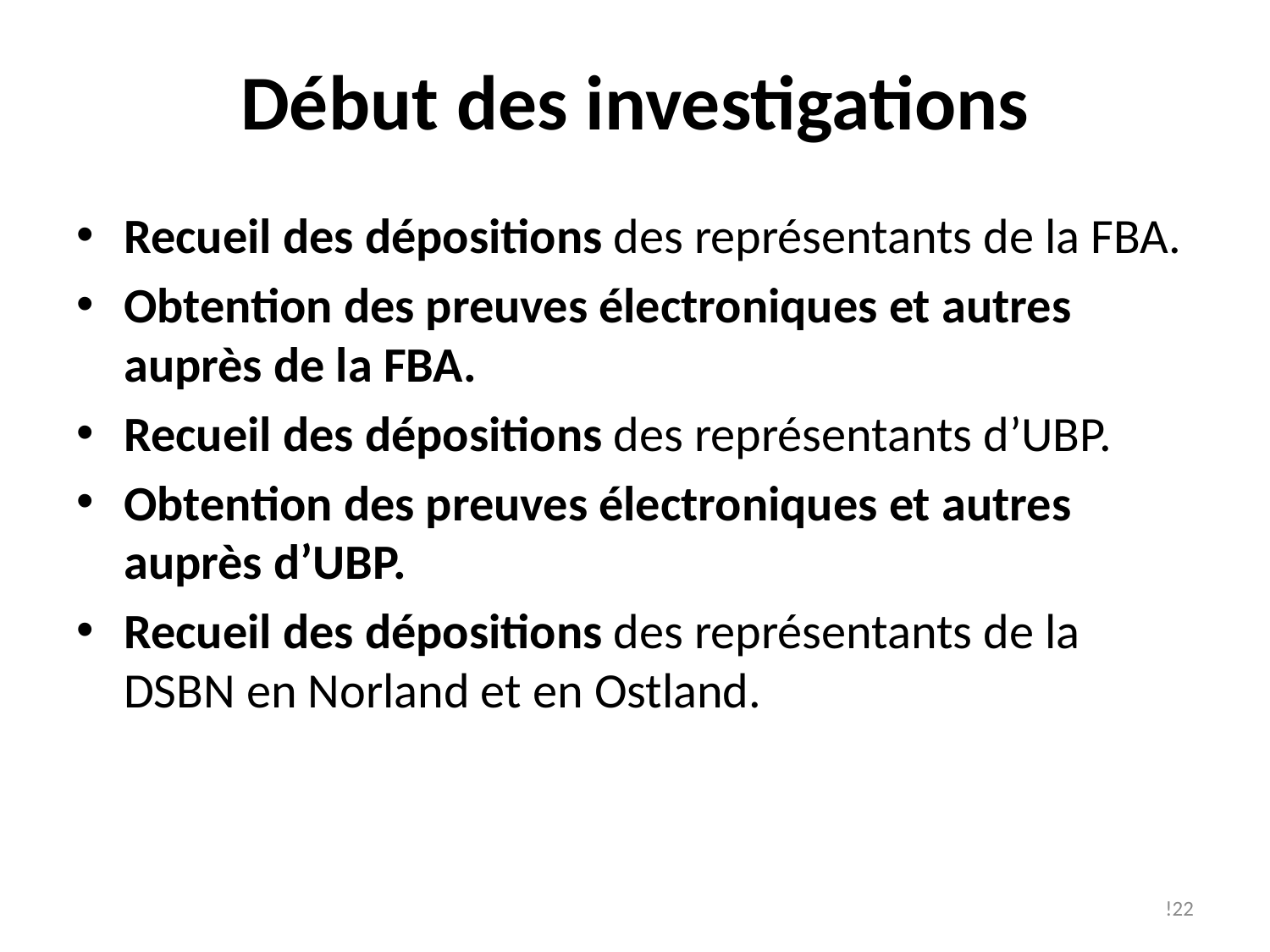

# Début des investigations
Recueil des dépositions des représentants de la FBA.
Obtention des preuves électroniques et autres auprès de la FBA.
Recueil des dépositions des représentants d’UBP.
Obtention des preuves électroniques et autres auprès d’UBP.
Recueil des dépositions des représentants de la DSBN en Norland et en Ostland.
!22